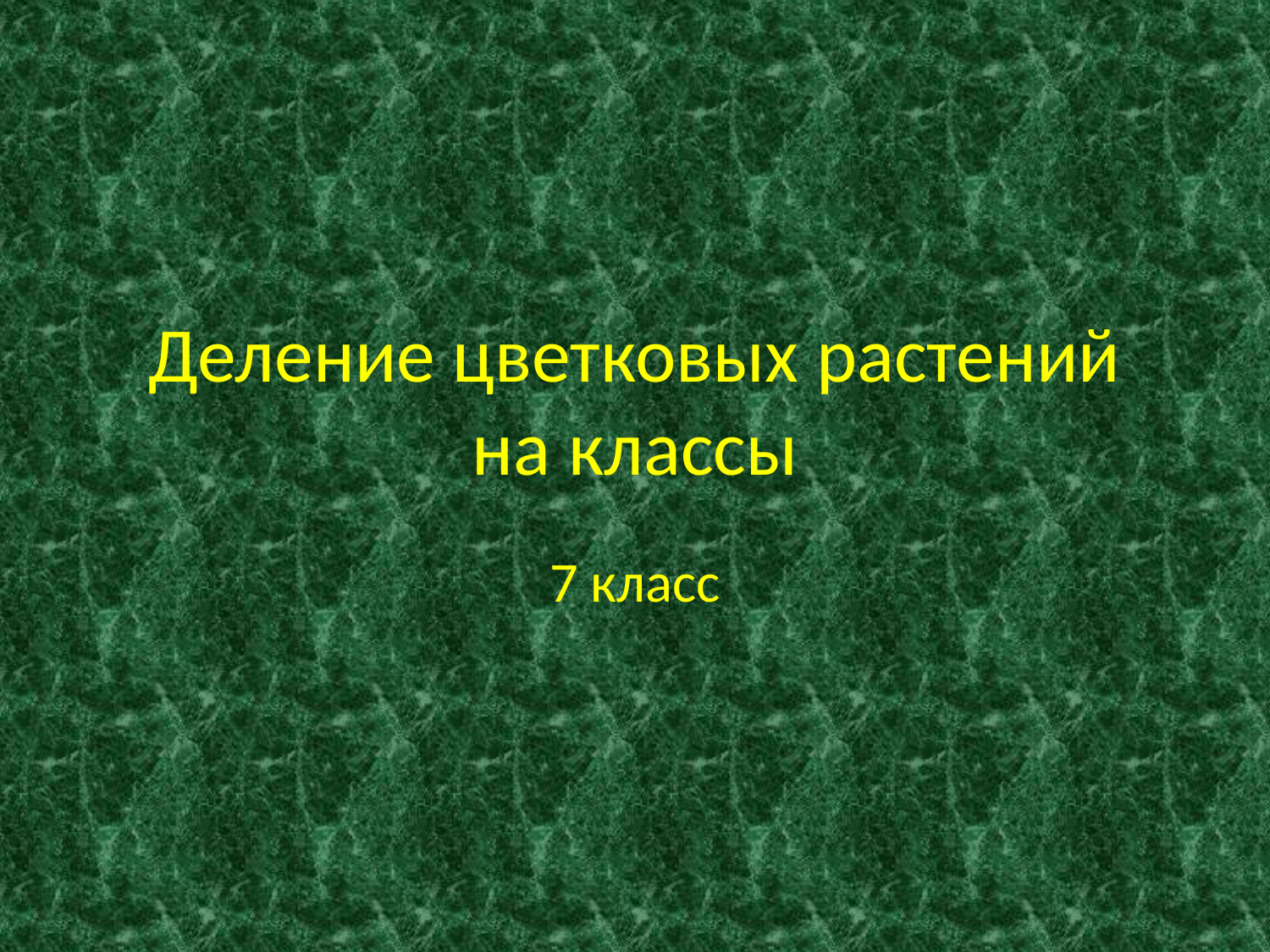

# Деление цветковых растений на классы
7 класс